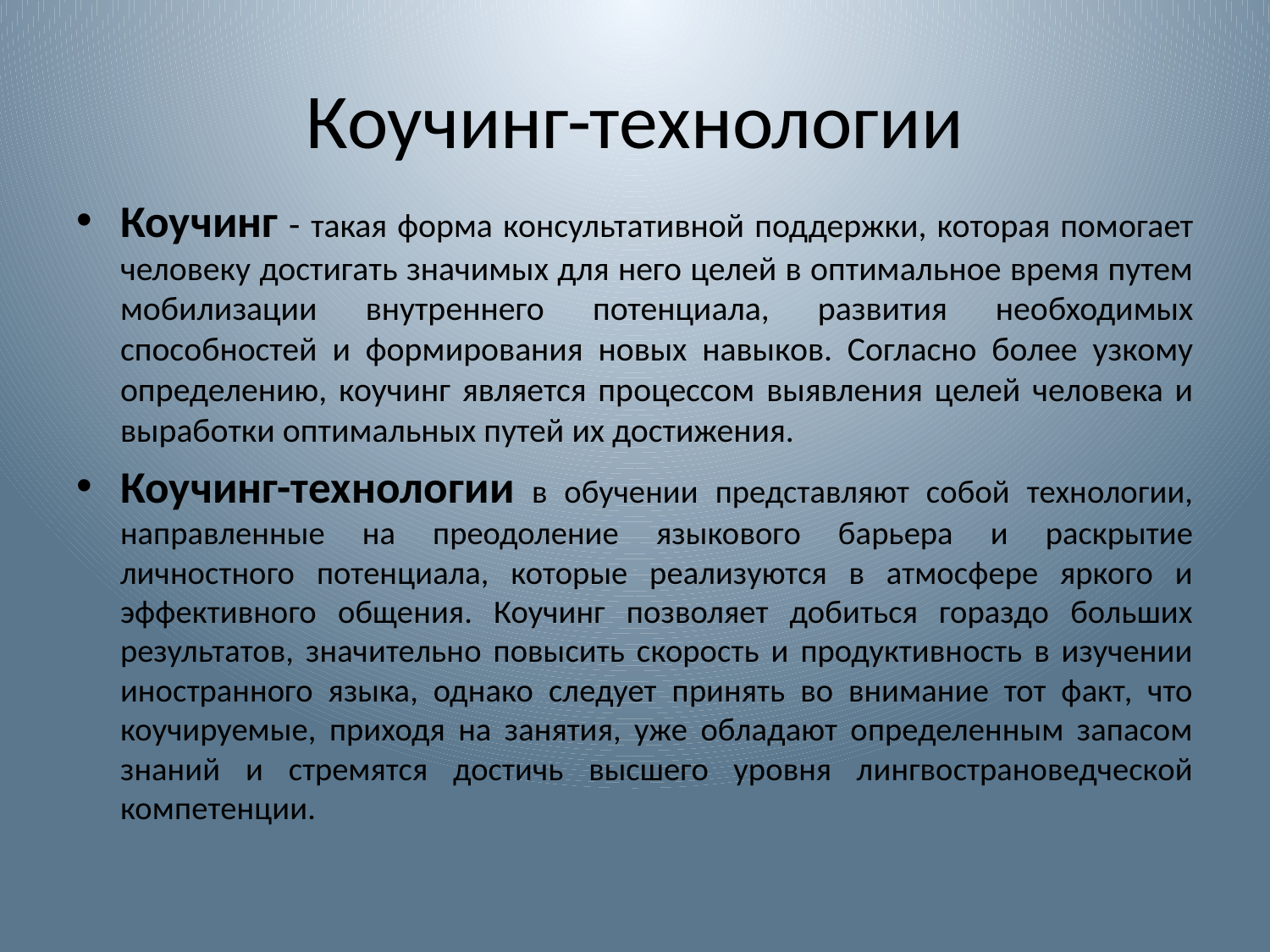

# Коучинг-технологии
Коучинг - такая форма консультативной поддержки, которая помогает человеку достигать значимых для него целей в оптимальное время путем мобилизации внутреннего потенциала, развития необходимых способностей и формирования новых навыков. Согласно более узкому определению, коучинг является процессом выявления целей человека и выработки оптимальных путей их достижения.
Коучинг-технологии в обучении представляют собой технологии, направленные на преодоление языкового барьера и раскрытие личностного потенциала, которые реализуются в атмосфере яркого и эффективного общения. Коучинг позволяет добиться гораздо больших результатов, значительно повысить скорость и продуктивность в изучении иностранного языка, однако следует принять во внимание тот факт, что коучируемые, приходя на занятия, уже обладают определенным запасом знаний и стремятся достичь высшего уровня лингвострановедческой компетенции.